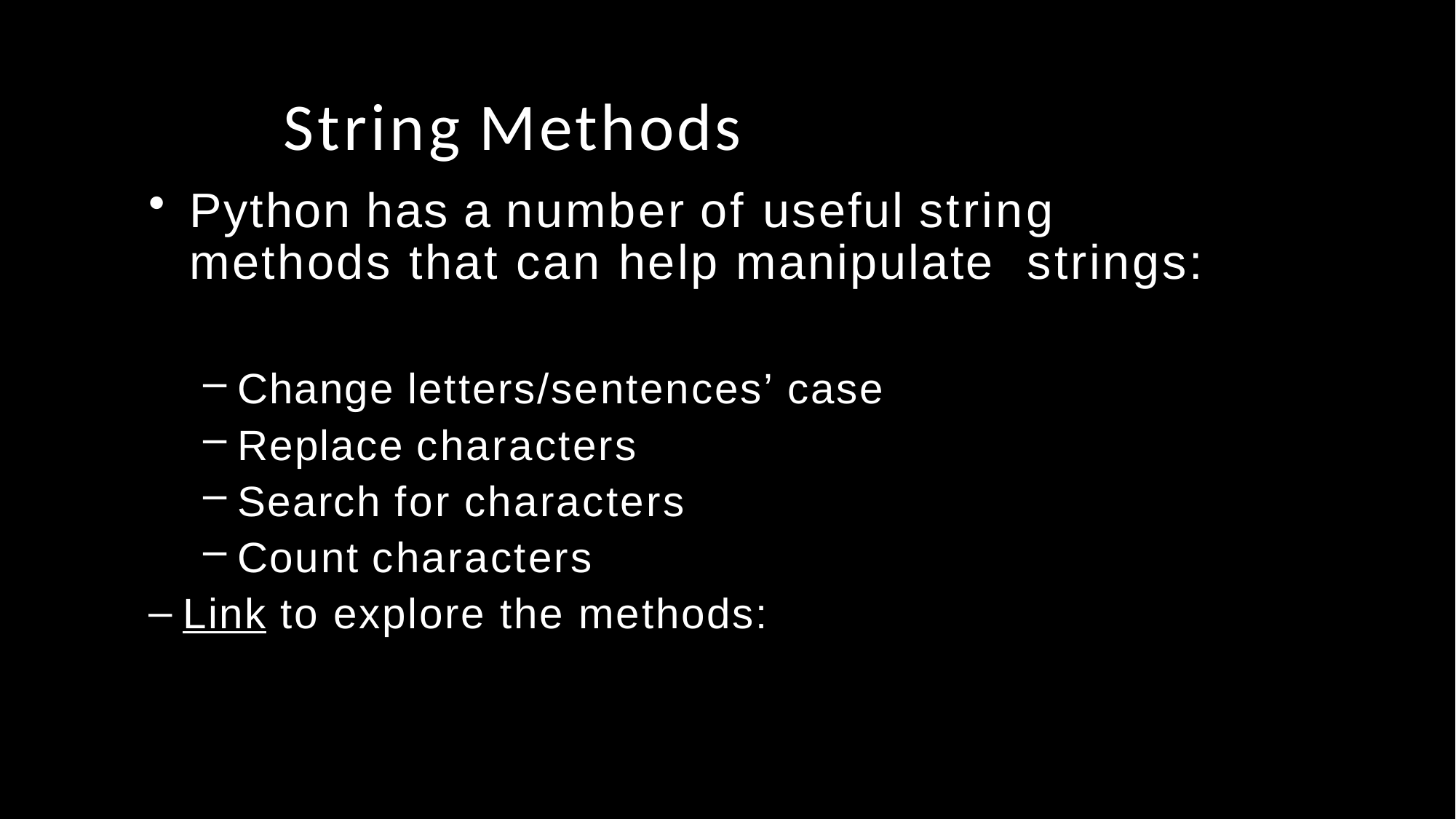

# String Methods
Python has a number of useful string  methods that can help manipulate  strings:

Change letters/sentences’ case
Replace characters
Search for characters
Count characters
Link to explore the methods: